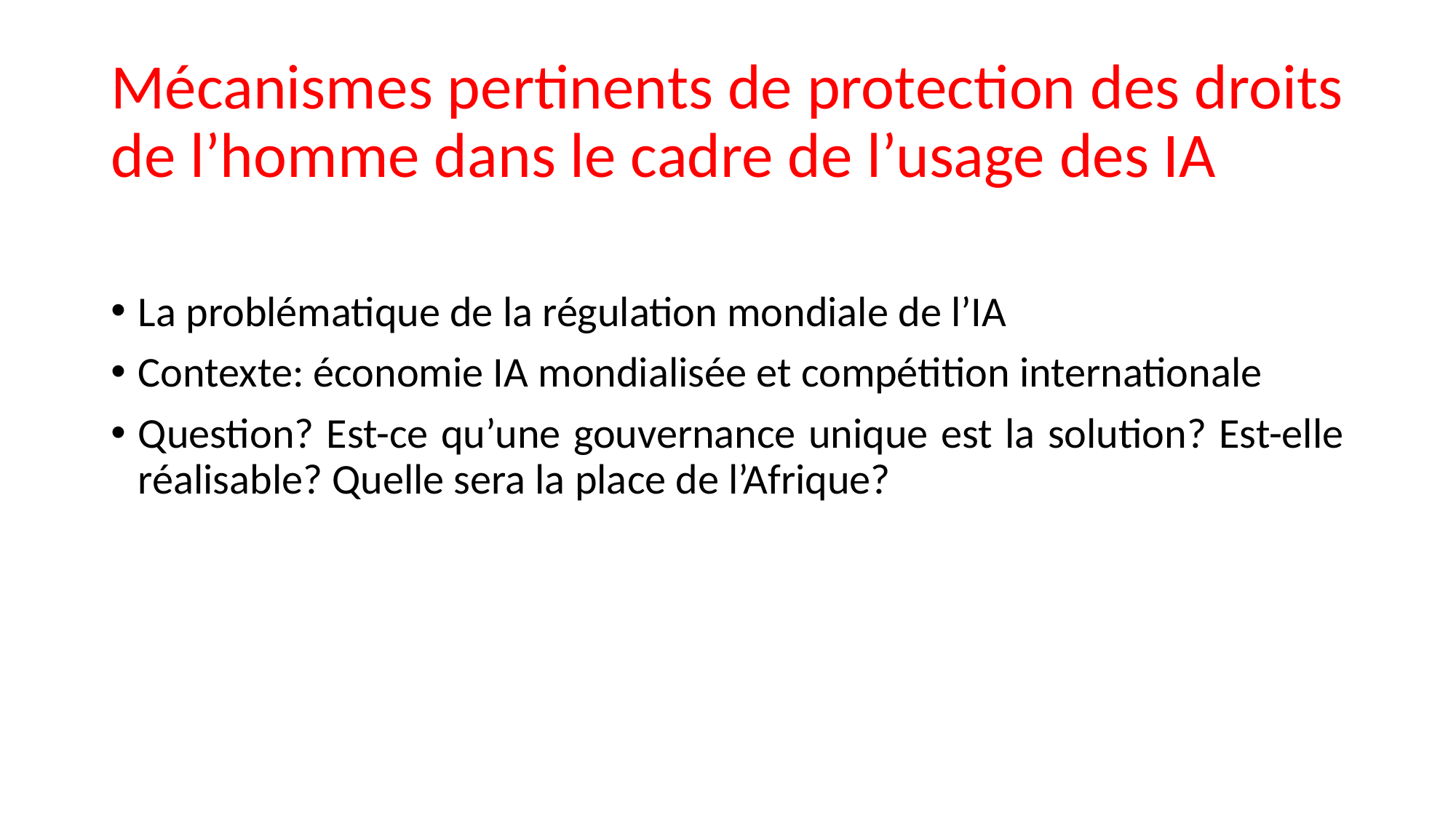

# Mécanismes pertinents de protection des droits de l’homme dans le cadre de l’usage des IA

La problématique de la régulation mondiale de l’IA
Contexte: économie IA mondialisée et compétition internationale
Question? Est-ce qu’une gouvernance unique est la solution? Est-elle réalisable? Quelle sera la place de l’Afrique?